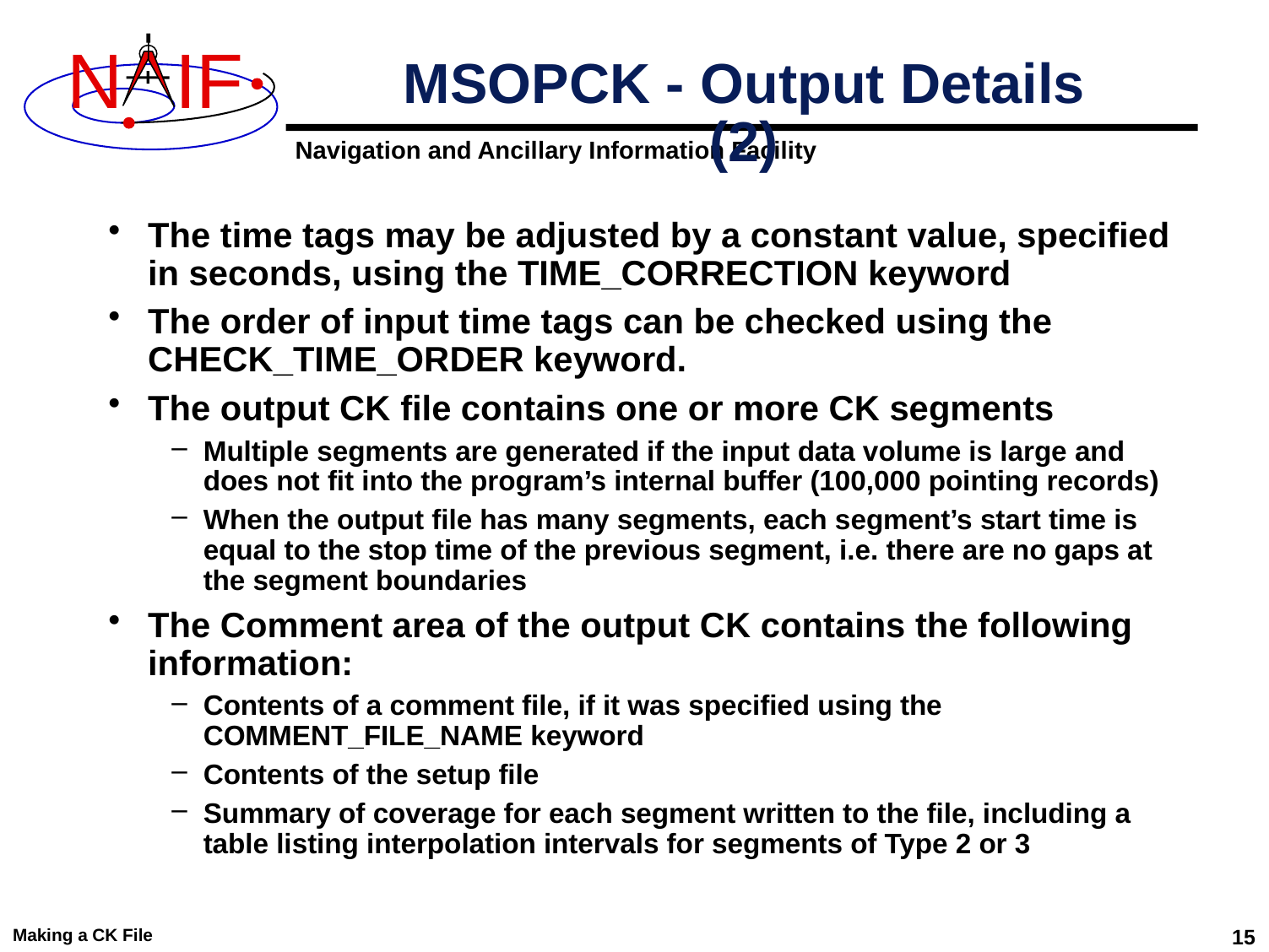

# MSOPCK - Output Details (2)
The time tags may be adjusted by a constant value, specified in seconds, using the TIME_CORRECTION keyword
The order of input time tags can be checked using the CHECK_TIME_ORDER keyword.
The output CK file contains one or more CK segments
Multiple segments are generated if the input data volume is large and does not fit into the program’s internal buffer (100,000 pointing records)
When the output file has many segments, each segment’s start time is equal to the stop time of the previous segment, i.e. there are no gaps at the segment boundaries
The Comment area of the output CK contains the following information:
Contents of a comment file, if it was specified using the COMMENT_FILE_NAME keyword
Contents of the setup file
Summary of coverage for each segment written to the file, including a table listing interpolation intervals for segments of Type 2 or 3
Making a CK File
15